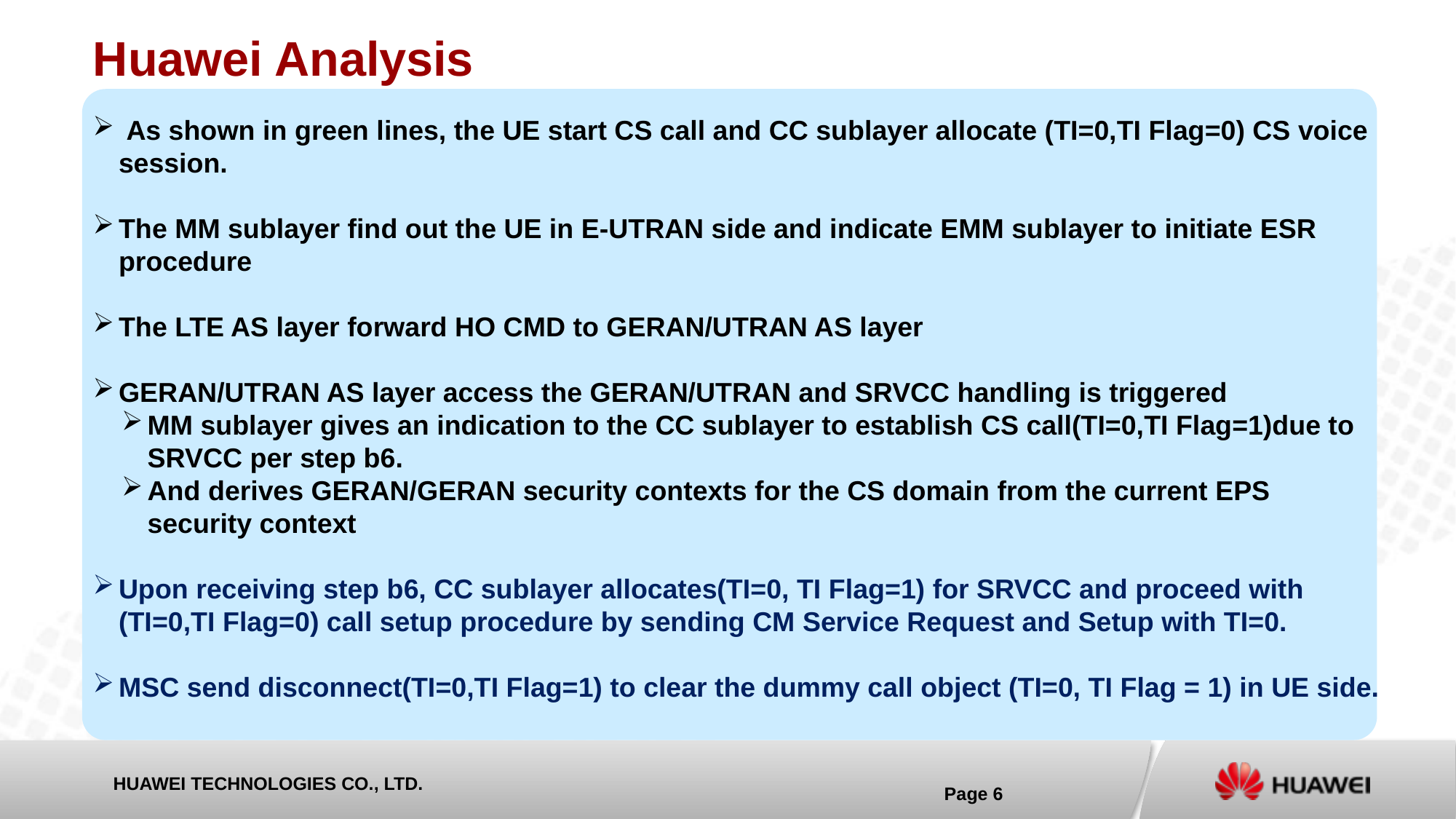

# Huawei Analysis

 As shown in green lines, the UE start CS call and CC sublayer allocate (TI=0,TI Flag=0) CS voice session.

The MM sublayer find out the UE in E-UTRAN side and indicate EMM sublayer to initiate ESR procedure

The LTE AS layer forward HO CMD to GERAN/UTRAN AS layer

GERAN/UTRAN AS layer access the GERAN/UTRAN and SRVCC handling is triggered
MM sublayer gives an indication to the CC sublayer to establish CS call(TI=0,TI Flag=1)due to SRVCC per step b6.
And derives GERAN/GERAN security contexts for the CS domain from the current EPS security context

Upon receiving step b6, CC sublayer allocates(TI=0, TI Flag=1) for SRVCC and proceed with (TI=0,TI Flag=0) call setup procedure by sending CM Service Request and Setup with TI=0.

MSC send disconnect(TI=0,TI Flag=1) to clear the dummy call object (TI=0, TI Flag = 1) in UE side.